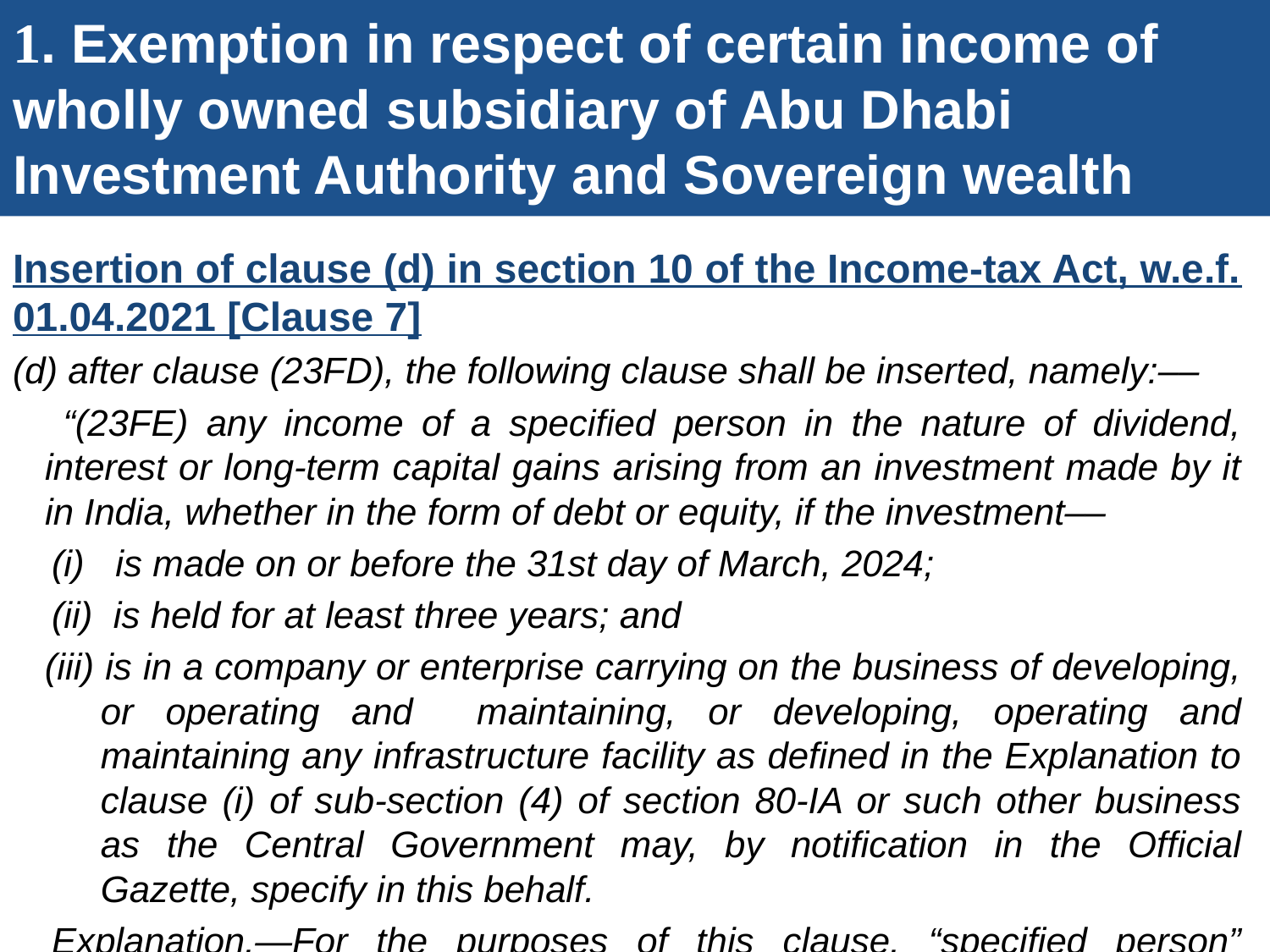

# 1. Exemption in respect of certain income of wholly owned subsidiary of Abu Dhabi Investment Authority and Sovereign wealth fund [Clause 7]
Insertion of clause (d) in section 10 of the Income-tax Act, w.e.f. 01.04.2021 [Clause 7]
(d) after clause (23FD), the following clause shall be inserted, namely:––
 “(23FE) any income of a specified person in the nature of dividend, interest or long-term capital gains arising from an investment made by it in India, whether in the form of debt or equity, if the investment––
(i)   is made on or before the 31st day of March, 2024;
(ii)  is held for at least three years; and
(iii) is in a company or enterprise carrying on the business of developing, or operating and  maintaining, or developing, operating and maintaining any infrastructure facility as defined in the Explanation to clause (i) of sub-section (4) of section 80-IA or such other business as the Central Government may, by notification in the Official Gazette, specify in this behalf.
Explanation.—For the purposes of this clause, “specified person” means––
54